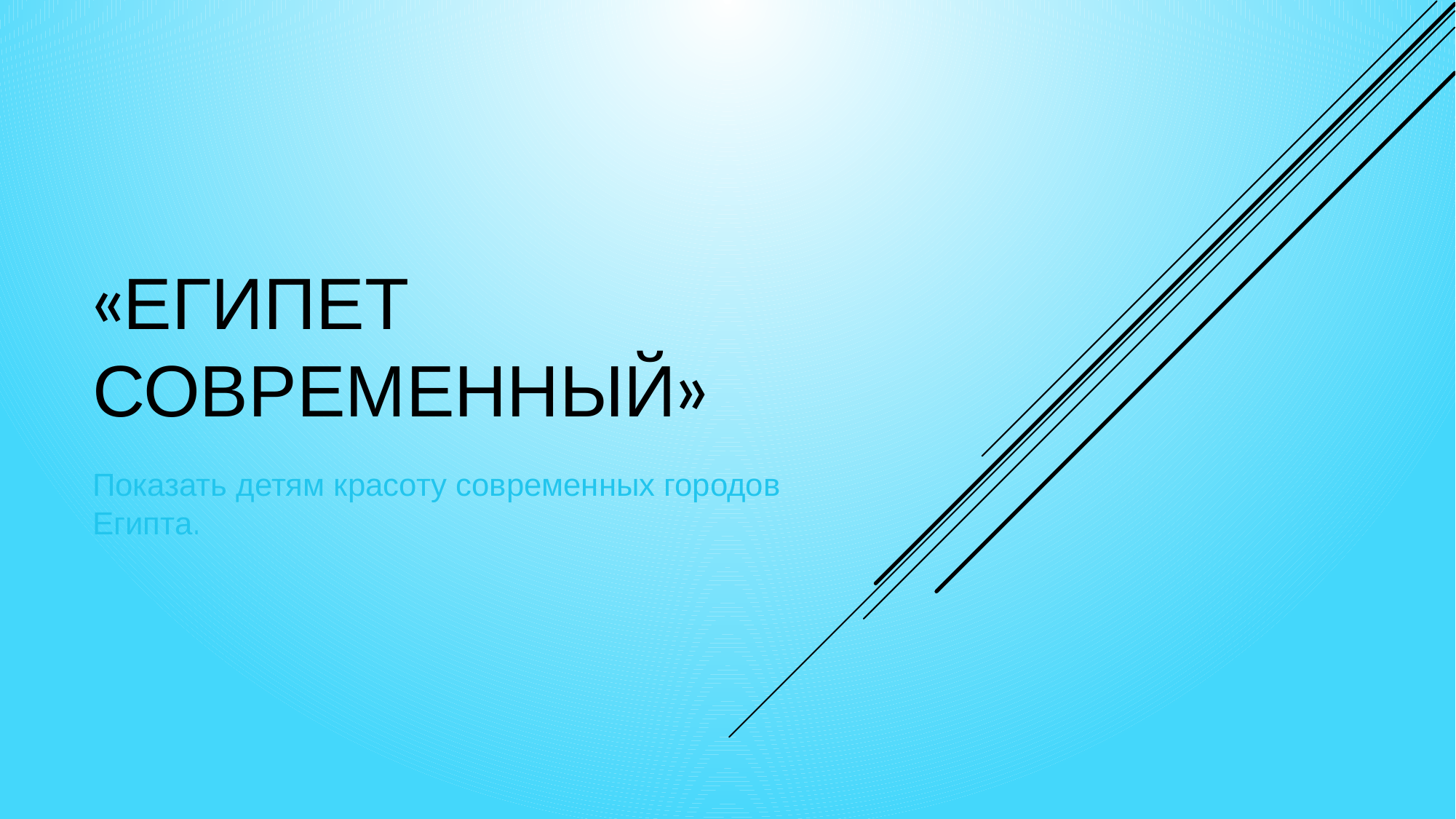

# «Египет современный»
Показать детям красоту современных городов Египта.